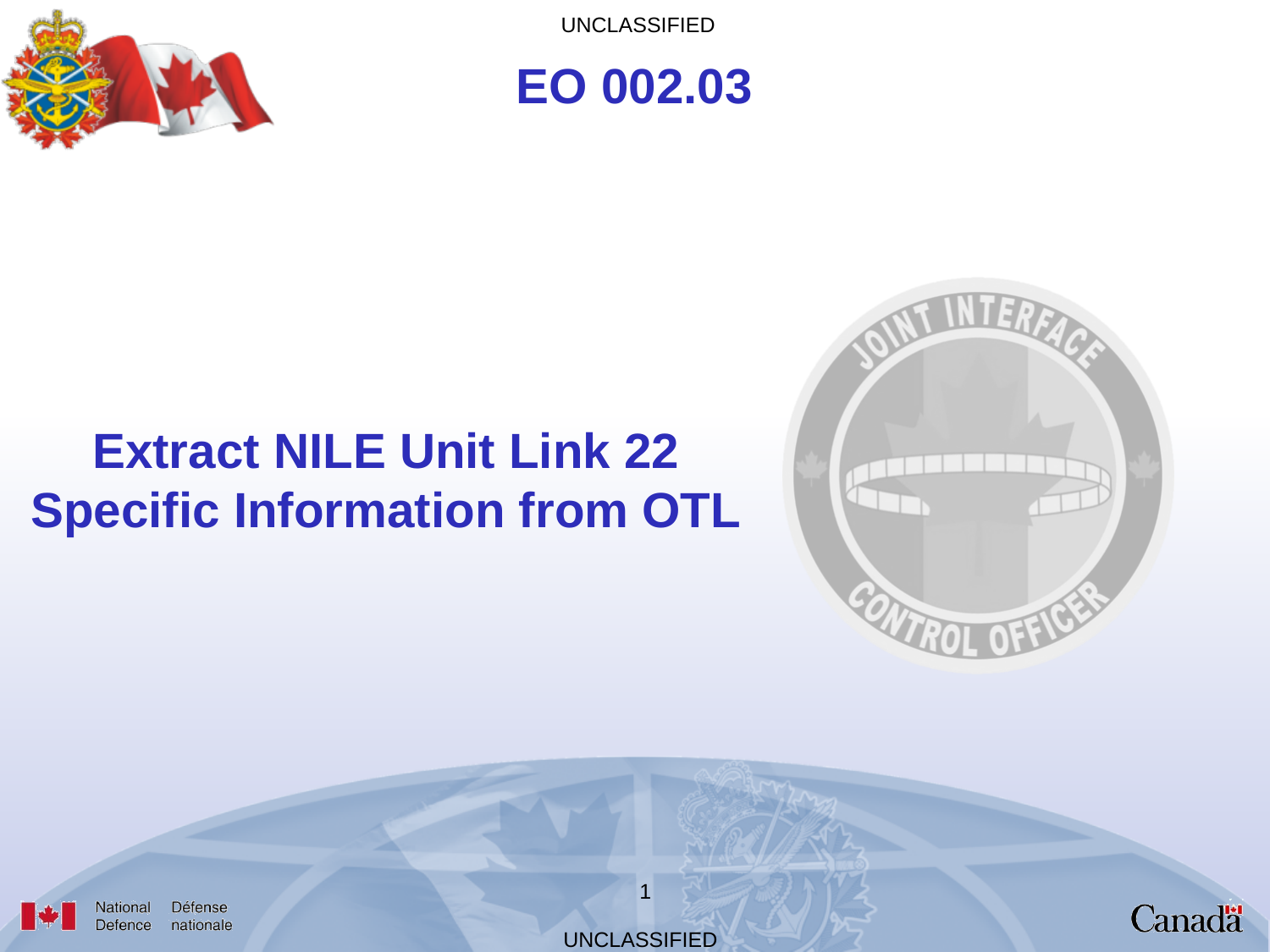

EO 002.03
Extract NILE Unit Link 22 Specific Information from OTL